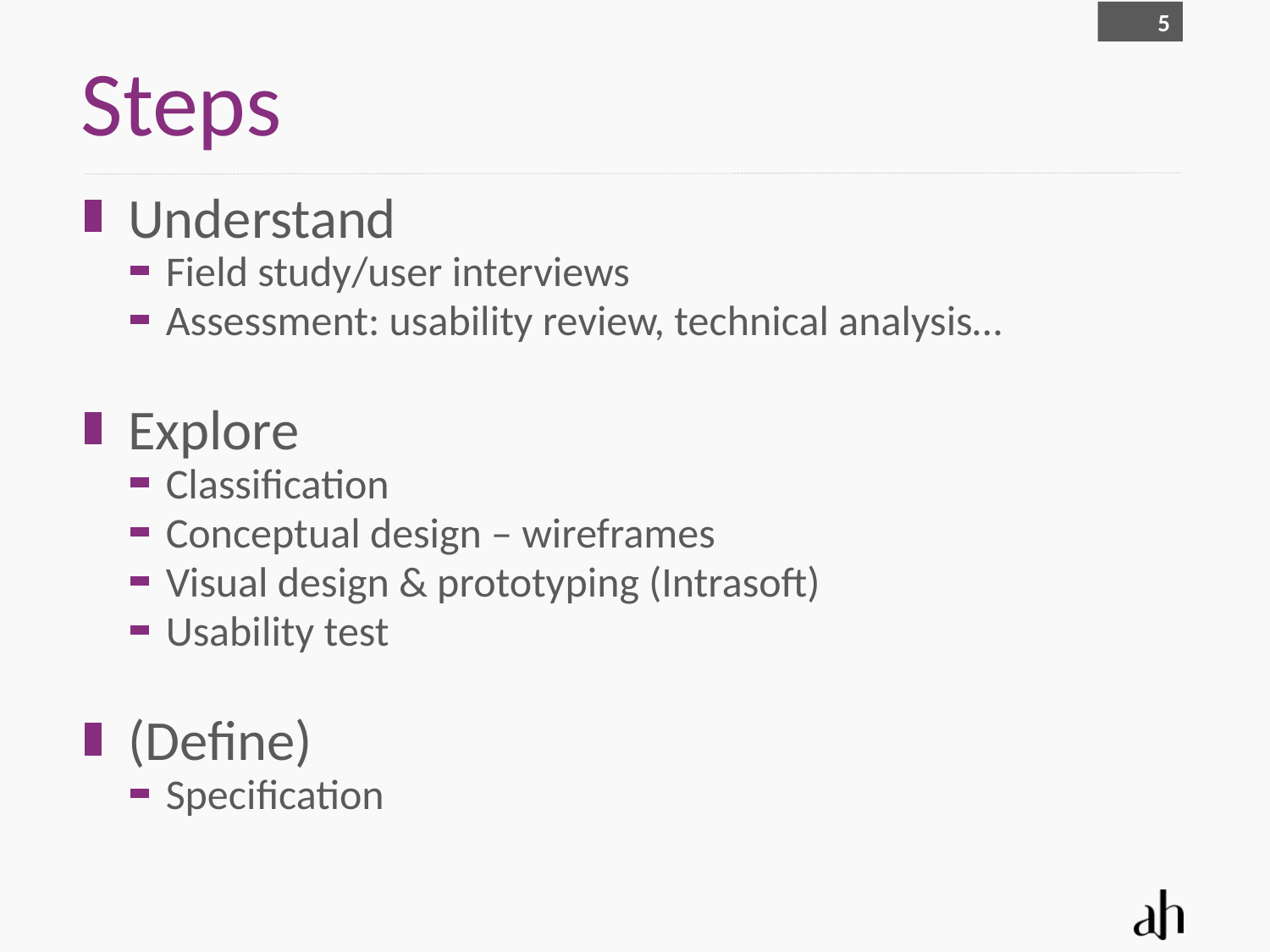

5
# Steps

Understand
Field study/user interviews
Assessment: usability review, technical analysis…
Explore
Classification
Conceptual design – wireframes
Visual design & prototyping (Intrasoft)
Usability test
(Define)
Specification